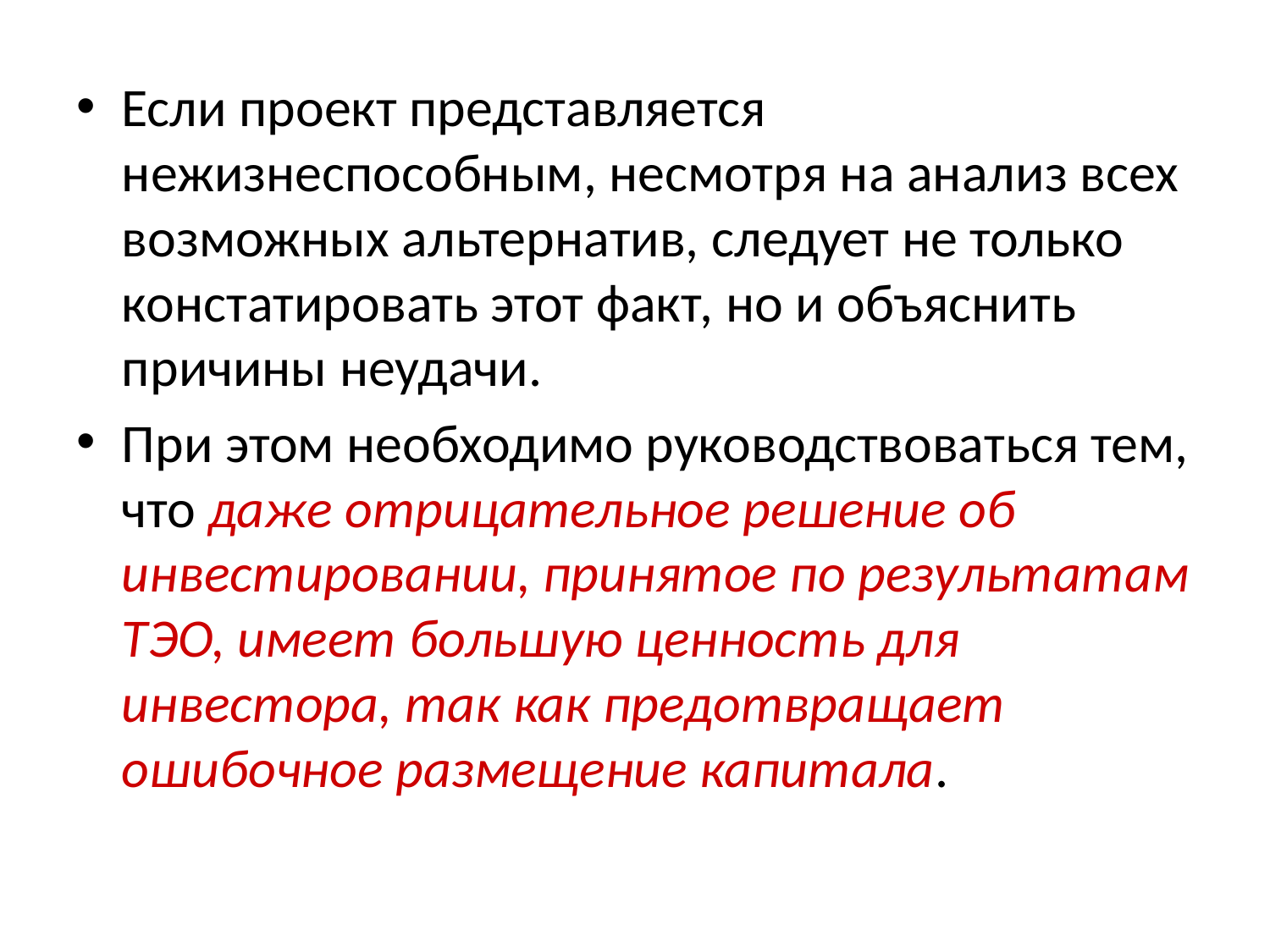

Если проект представляется нежизнеспособным, несмотря на анализ всех возможных альтернатив, следует не только констатировать этот факт, но и объяснить причины неудачи.
При этом необходимо руководствоваться тем, что даже отрицательное решение об инвестировании, принятое по результатам ТЭО, имеет большую ценность для инвестора, так как предотвращает ошибочное размещение капитала.